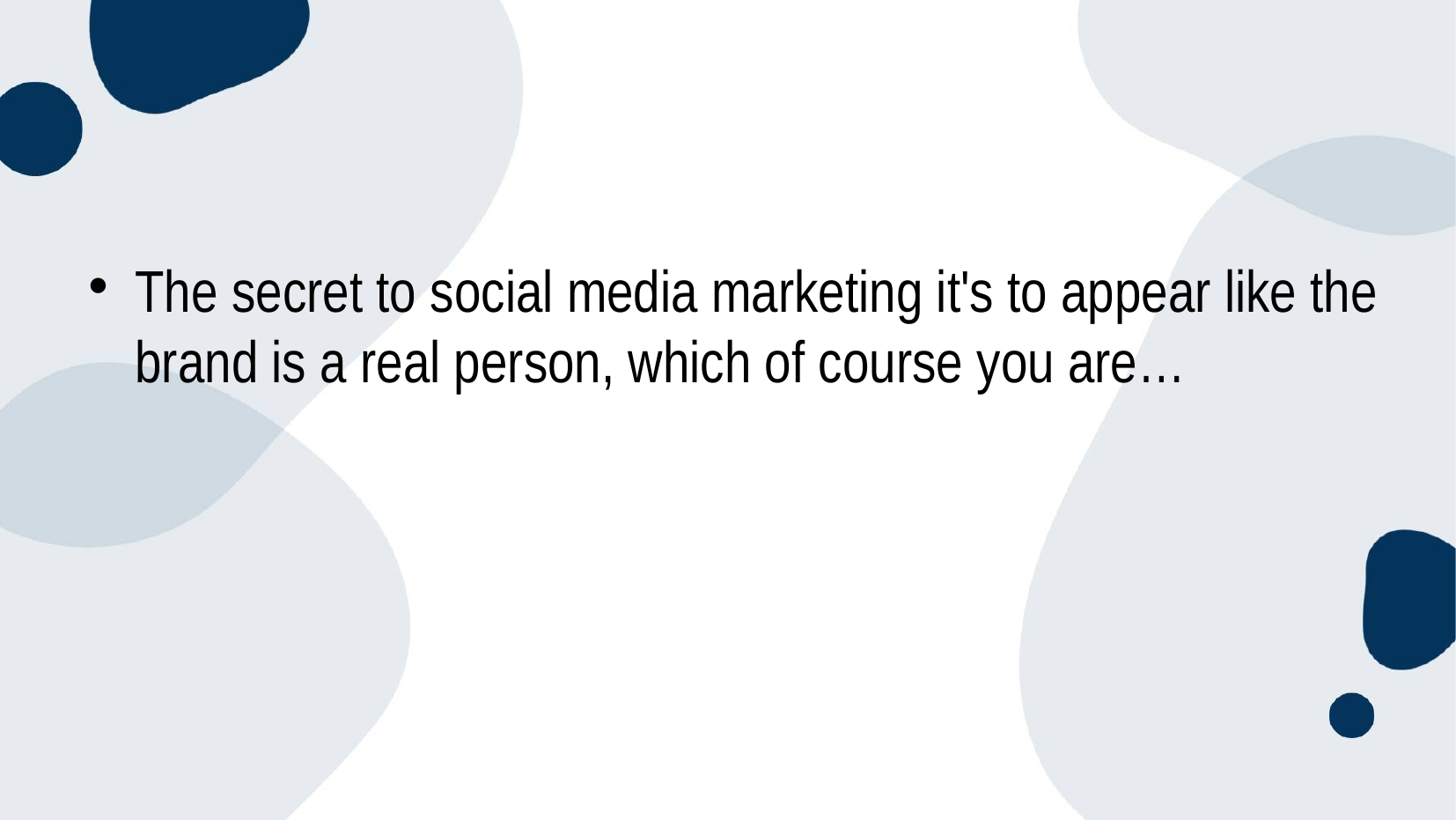

The secret to social media marketing it's to appear like the brand is a real person, which of course you are…